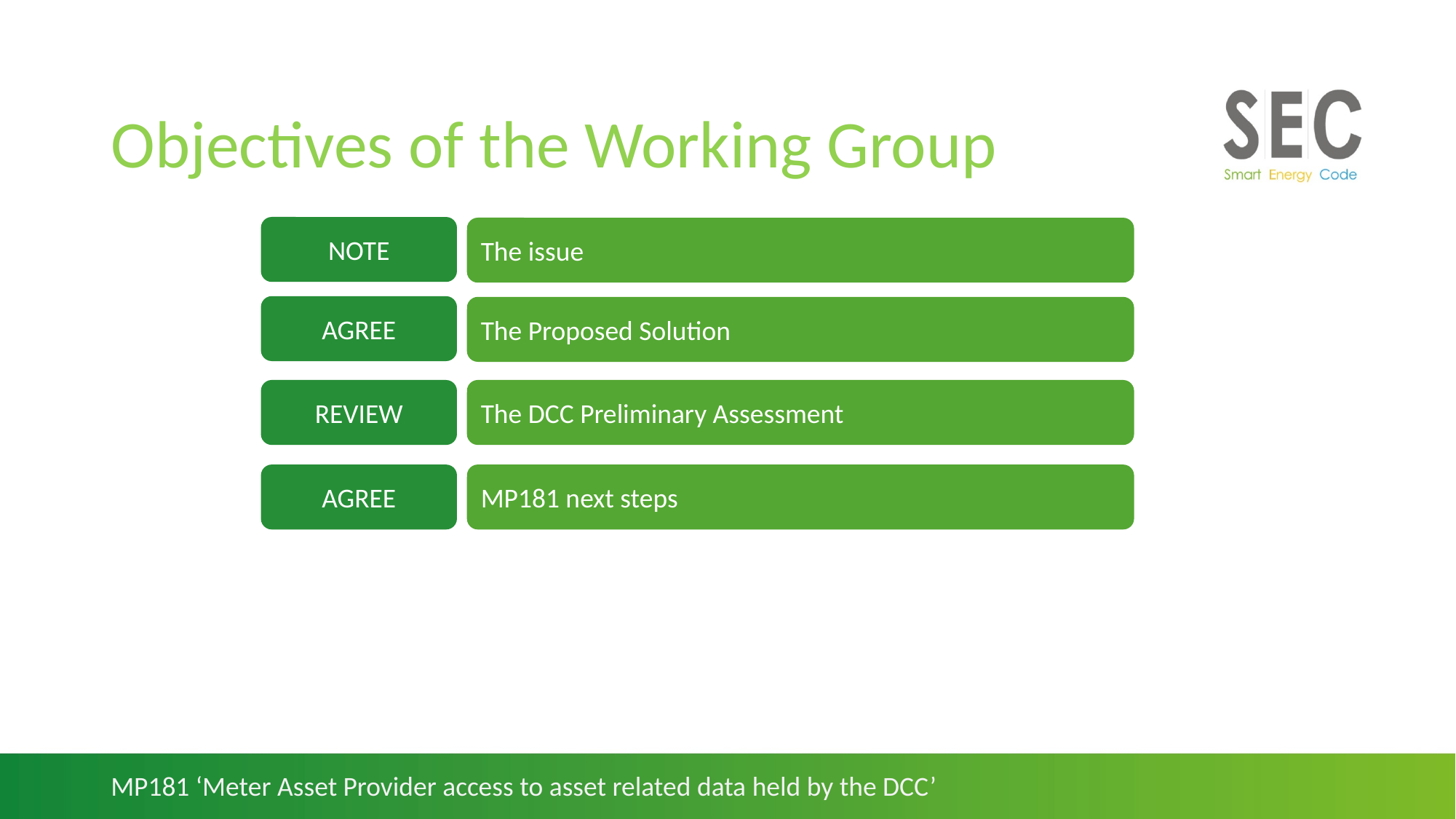

# Objectives of the Working Group
NOTE
The issue
AGREE
The Proposed Solution
REVIEW
The DCC Preliminary Assessment
AGREE
MP181 next steps
MP181 ‘Meter Asset Provider access to asset related data held by the DCC’